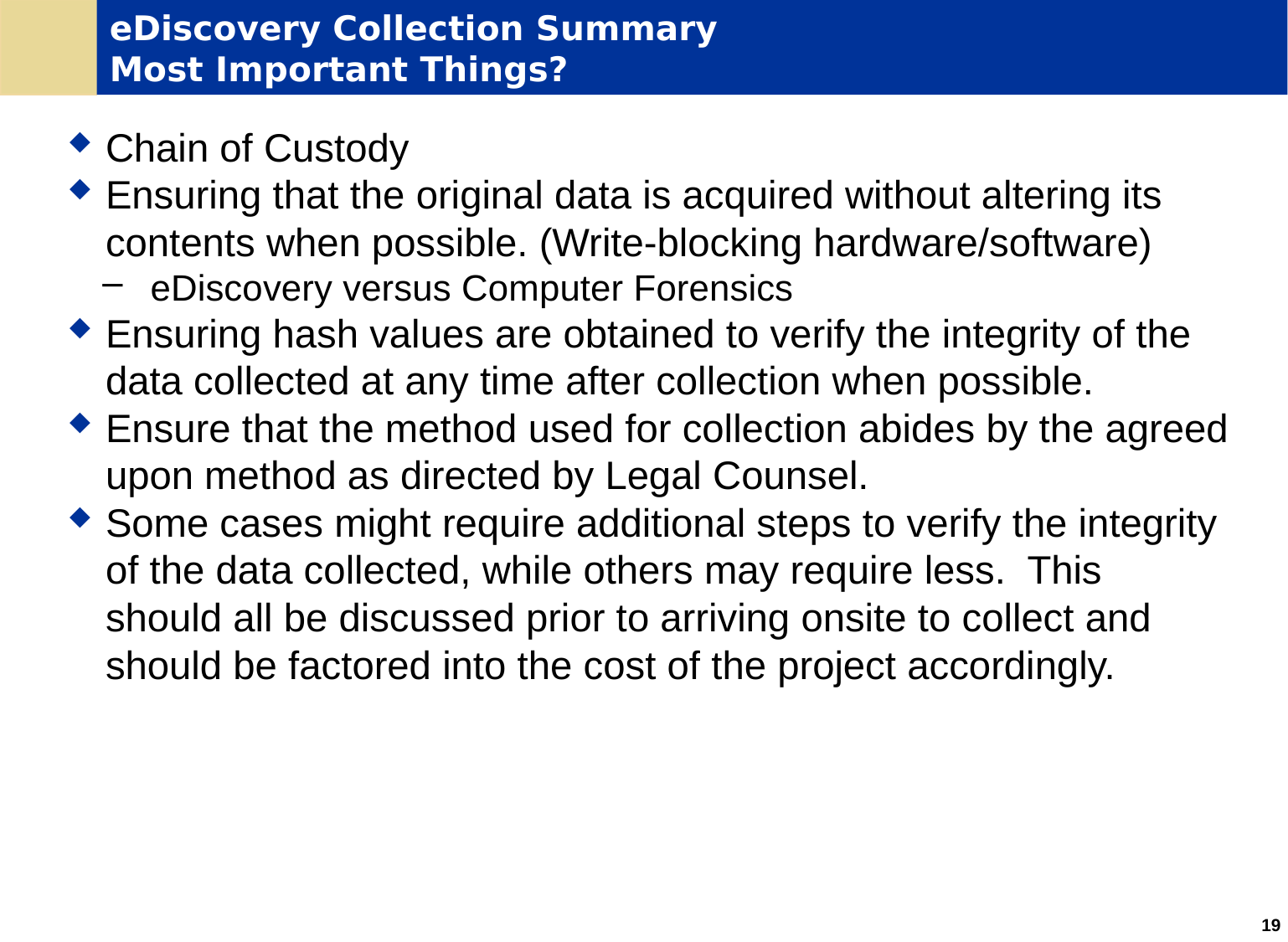

# eDiscovery Collection Summary Most Important Things?
Chain of Custody
Ensuring that the original data is acquired without altering its contents when possible. (Write-blocking hardware/software)
eDiscovery versus Computer Forensics
Ensuring hash values are obtained to verify the integrity of the data collected at any time after collection when possible.
Ensure that the method used for collection abides by the agreed upon method as directed by Legal Counsel.
Some cases might require additional steps to verify the integrity of the data collected, while others may require less.  This should all be discussed prior to arriving onsite to collect and should be factored into the cost of the project accordingly.
19